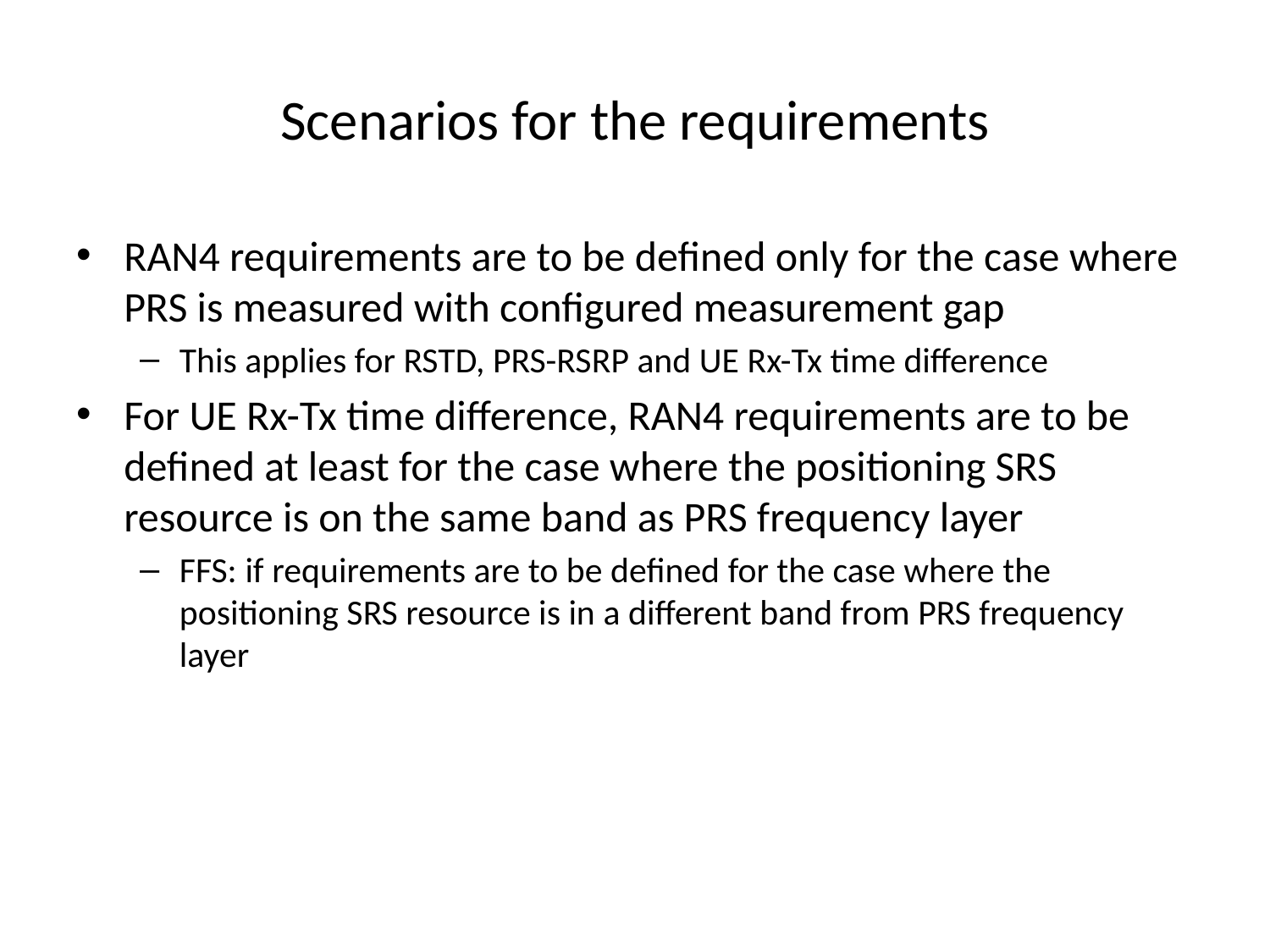

# Scenarios for the requirements
RAN4 requirements are to be defined only for the case where PRS is measured with configured measurement gap
This applies for RSTD, PRS-RSRP and UE Rx-Tx time difference
For UE Rx-Tx time difference, RAN4 requirements are to be defined at least for the case where the positioning SRS resource is on the same band as PRS frequency layer
FFS: if requirements are to be defined for the case where the positioning SRS resource is in a different band from PRS frequency layer